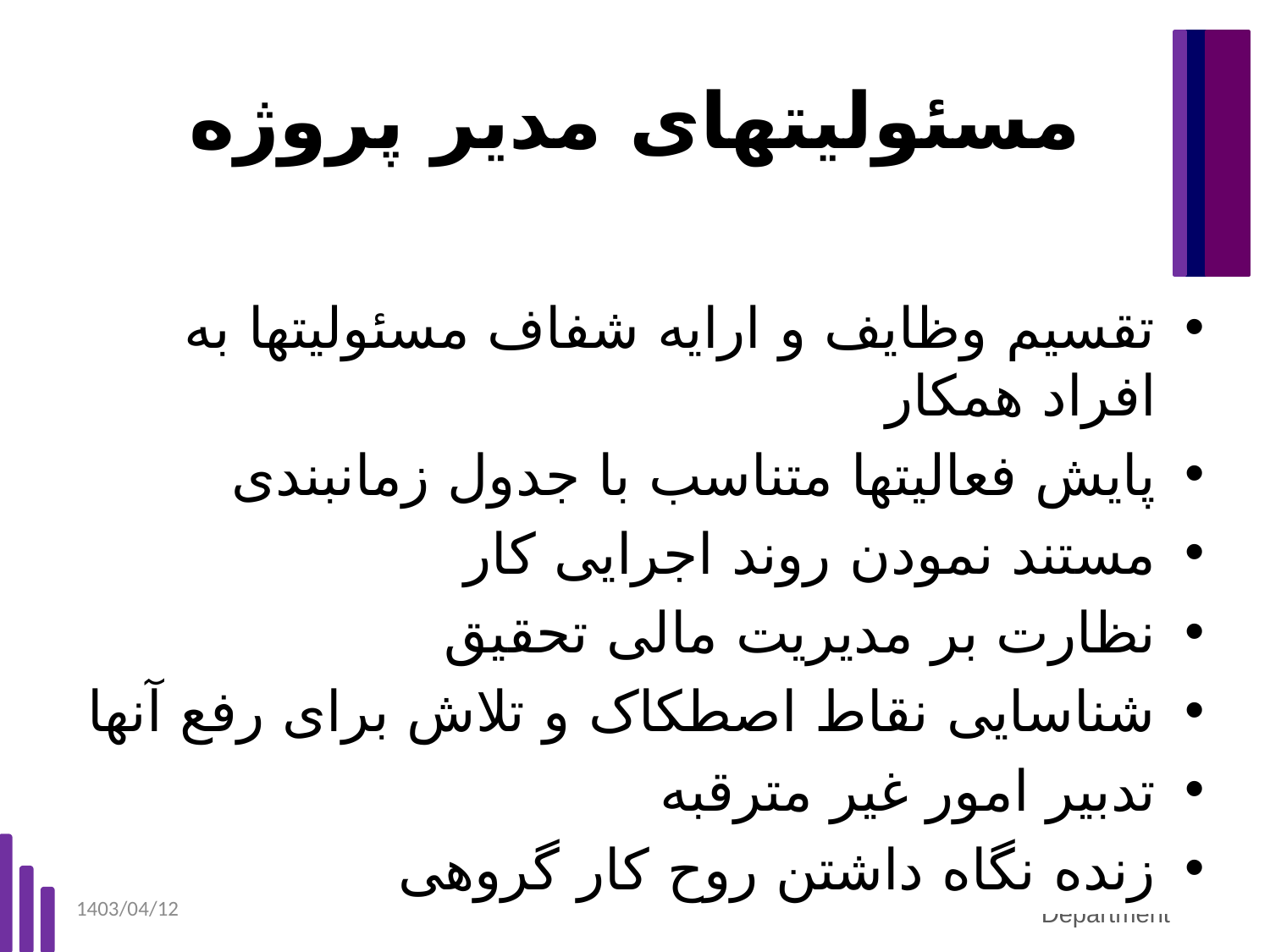

# مسئولیتهای مدیر پروژه
تقسیم وظایف و ارایه شفاف مسئولیتها به افراد همکار
پایش فعالیتها متناسب با جدول زمانبندی
مستند نمودن روند اجرایی کار
نظارت بر مدیریت مالی تحقیق
شناسایی نقاط اصطکاک و تلاش برای رفع آنها
تدبیر امور غیر مترقبه
زنده نگاه داشتن روح کار گروهی
1403/04/12